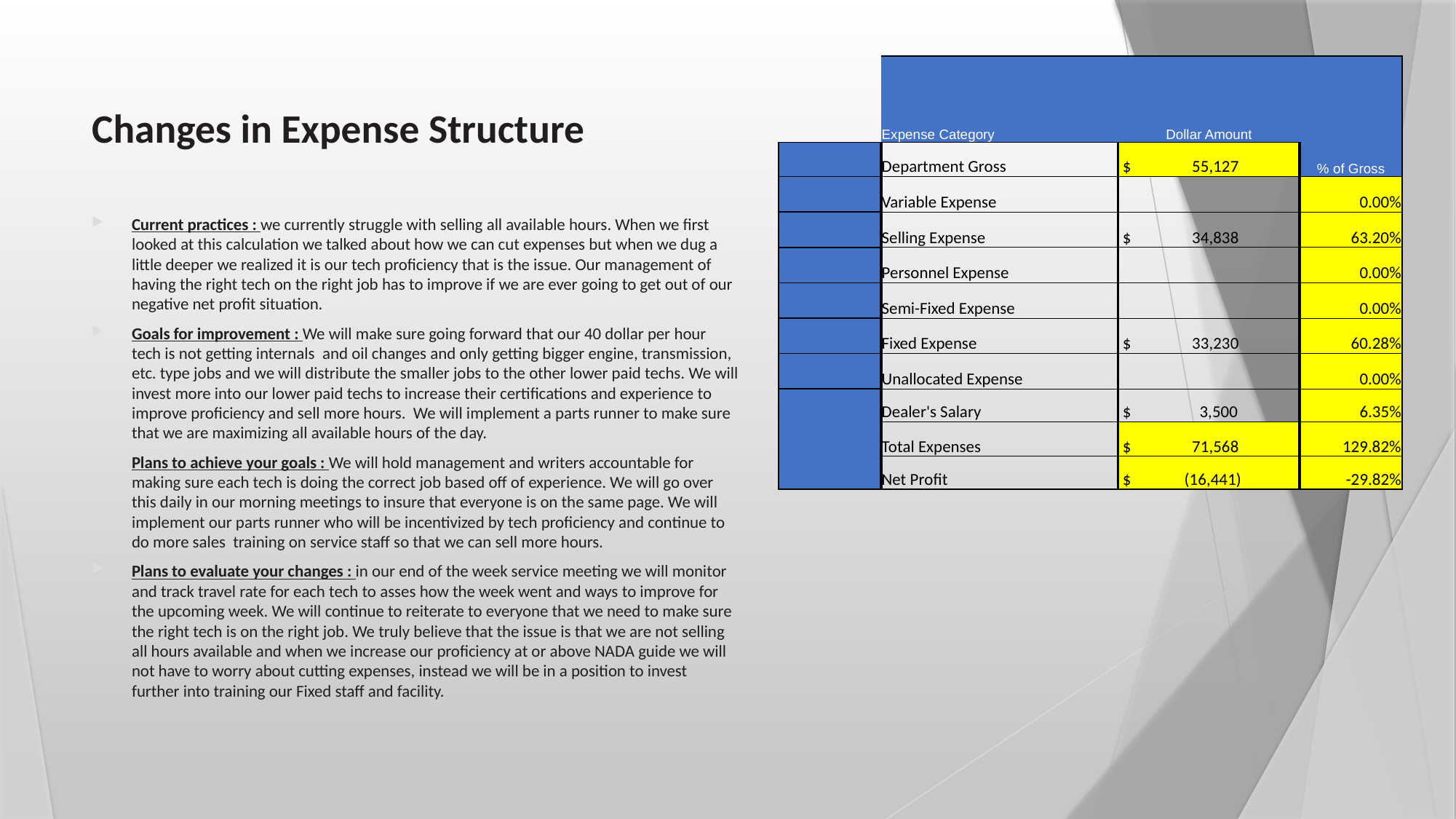

|  | Expense Category | Dollar Amount |  |
| --- | --- | --- | --- |
|  | Department Gross | $ 55,127 | % of Gross |
|  | Variable Expense |  | 0.00% |
|  | Selling Expense | $ 34,838 | 63.20% |
|  | Personnel Expense |  | 0.00% |
|  | Semi-Fixed Expense |  | 0.00% |
|  | Fixed Expense | $ 33,230 | 60.28% |
|  | Unallocated Expense |  | 0.00% |
|  | Dealer's Salary | $ 3,500 | 6.35% |
|  | Total Expenses | $ 71,568 | 129.82% |
|  | Net Profit | $ (16,441) | -29.82% |
# Changes in Expense Structure

Current practices : we currently struggle with selling all available hours. When we first looked at this calculation we talked about how we can cut expenses but when we dug a little deeper we realized it is our tech proficiency that is the issue. Our management of having the right tech on the right job has to improve if we are ever going to get out of our negative net profit situation.
Goals for improvement : We will make sure going forward that our 40 dollar per hour tech is not getting internals  and oil changes and only getting bigger engine, transmission, etc. type jobs and we will distribute the smaller jobs to the other lower paid techs. We will invest more into our lower paid techs to increase their certifications and experience to improve proficiency and sell more hours.  We will implement a parts runner to make sure that we are maximizing all available hours of the day.
Plans to achieve your goals : We will hold management and writers accountable for making sure each tech is doing the correct job based off of experience. We will go over this daily in our morning meetings to insure that everyone is on the same page. We will implement our parts runner who will be incentivized by tech proficiency and continue to do more sales  training on service staff so that we can sell more hours.
Plans to evaluate your changes : in our end of the week service meeting we will monitor and track travel rate for each tech to asses how the week went and ways to improve for the upcoming week. We will continue to reiterate to everyone that we need to make sure the right tech is on the right job. We truly believe that the issue is that we are not selling all hours available and when we increase our proficiency at or above NADA guide we will not have to worry about cutting expenses, instead we will be in a position to invest further into training our Fixed staff and facility.